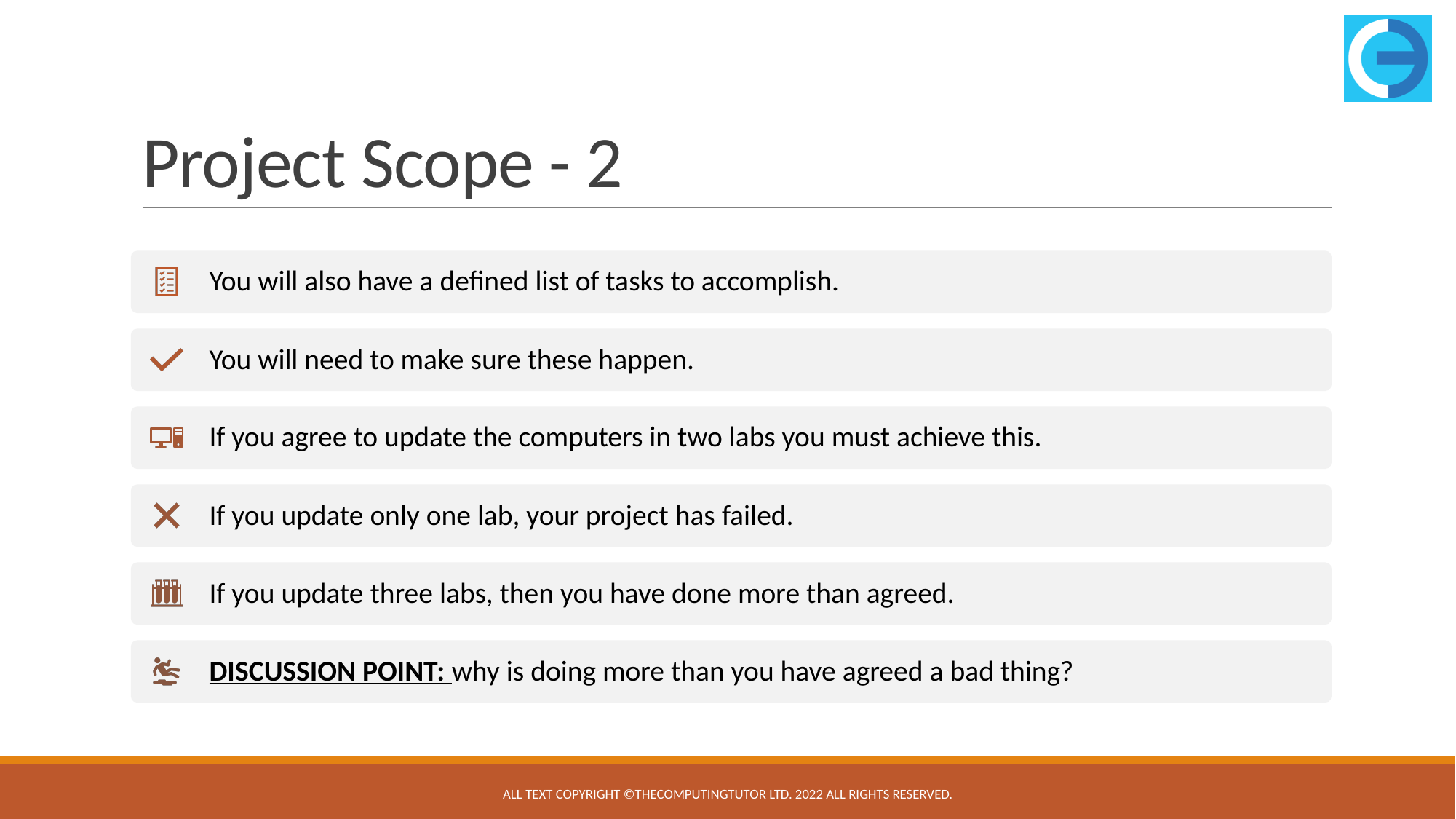

# Project Scope - 2
You will also have a defined list of tasks to accomplish.
You will need to make sure these happen.
If you agree to update the computers in two labs you must achieve this.
If you update only one lab, your project has failed.
If you update three labs, then you have done more than agreed.
DISCUSSION POINT: why is doing more than you have agreed a bad thing?
All text copyright ©TheComputingTutor Ltd. 2022 All rights Reserved.